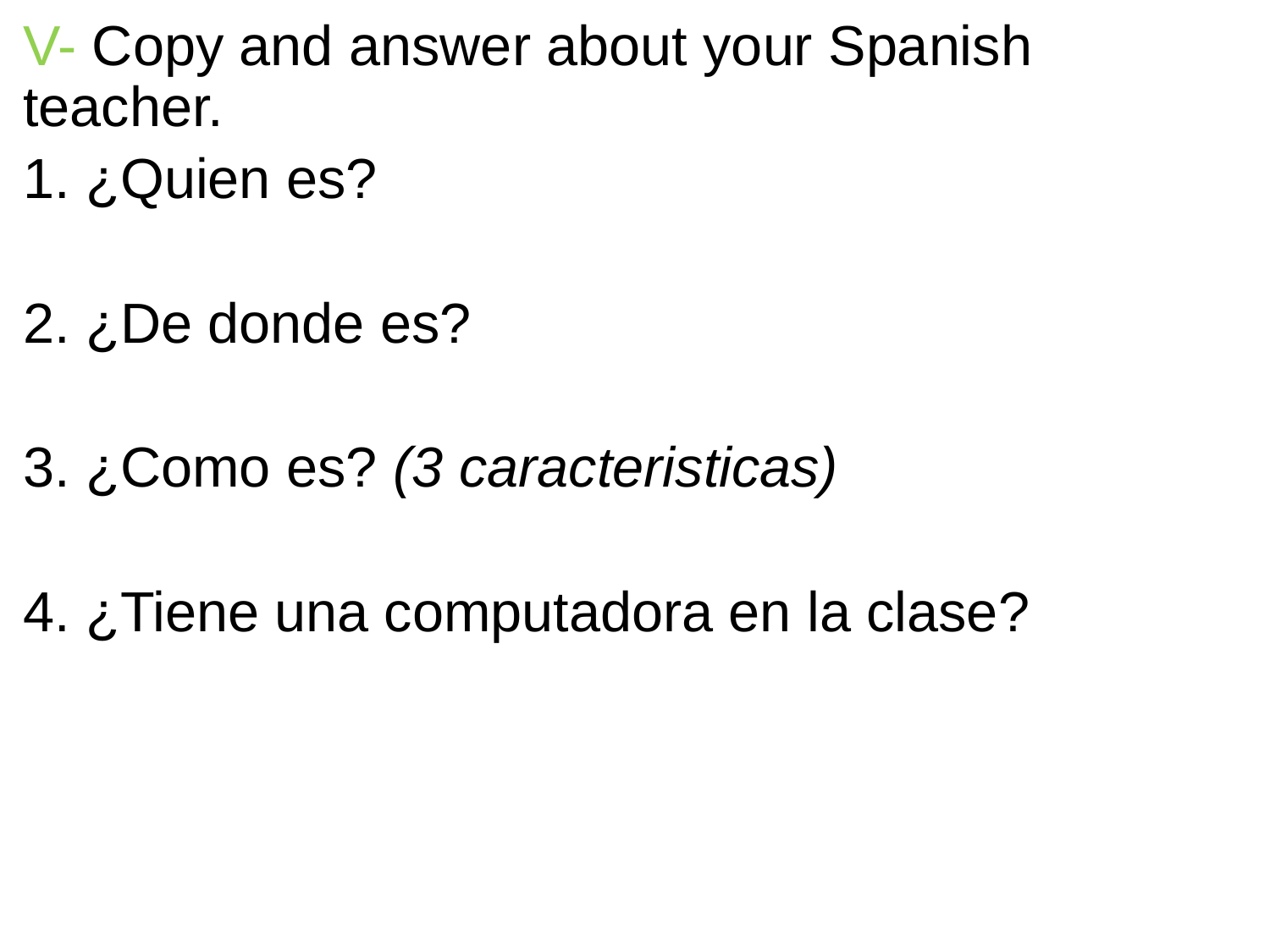

V- Copy and answer about your Spanish teacher.
1. ¿Quien es?

2. ¿De donde es?

3. ¿Como es? (3 caracteristicas)

4. ¿Tiene una computadora en la clase?